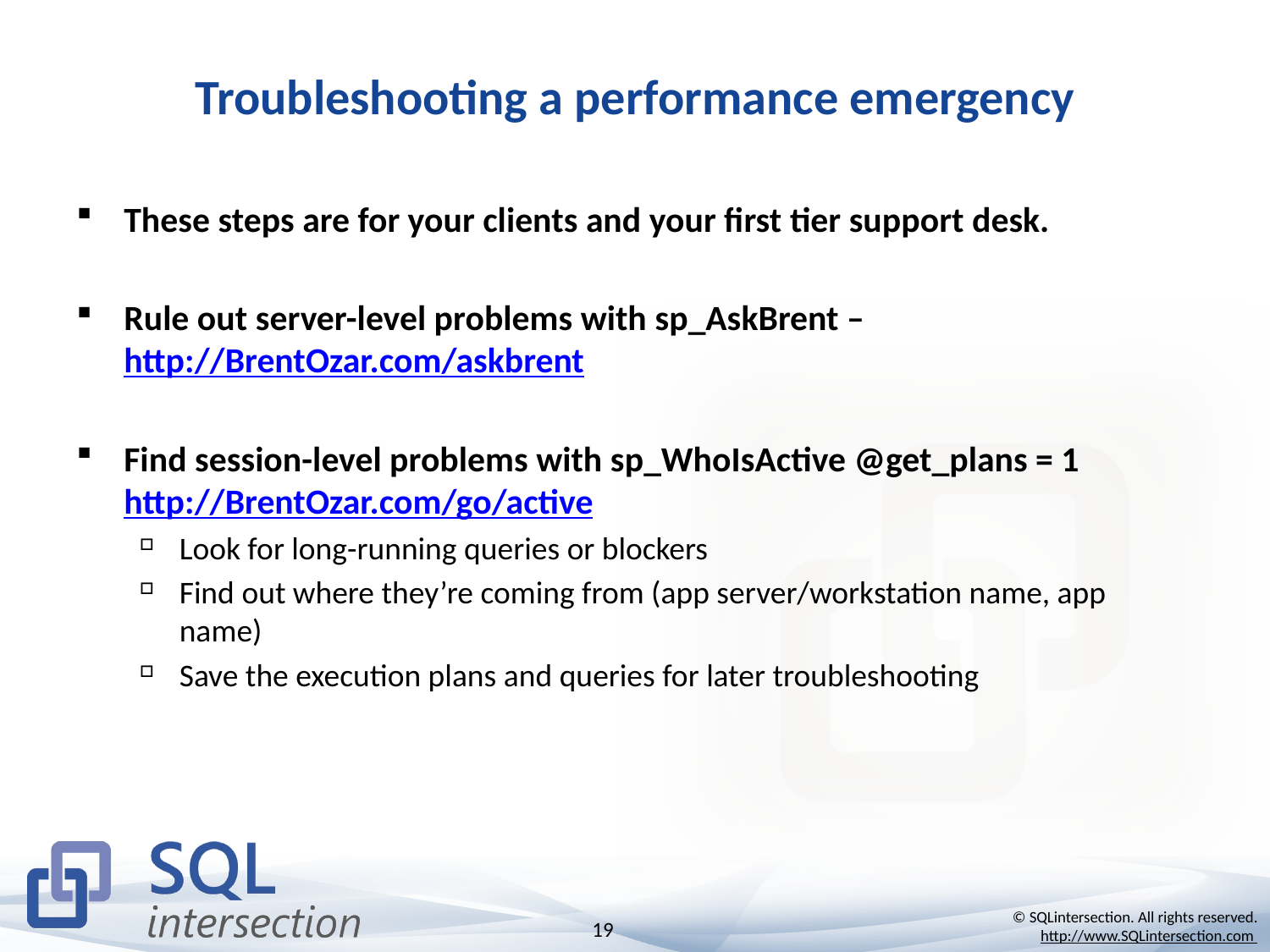

# Troubleshooting a performance emergency
These steps are for your clients and your first tier support desk.

Rule out server-level problems with sp_AskBrent – http://BrentOzar.com/askbrent

Find session-level problems with sp_WhoIsActive @get_plans = 1 http://BrentOzar.com/go/active
Look for long-running queries or blockers
Find out where they’re coming from (app server/workstation name, app name)
Save the execution plans and queries for later troubleshooting